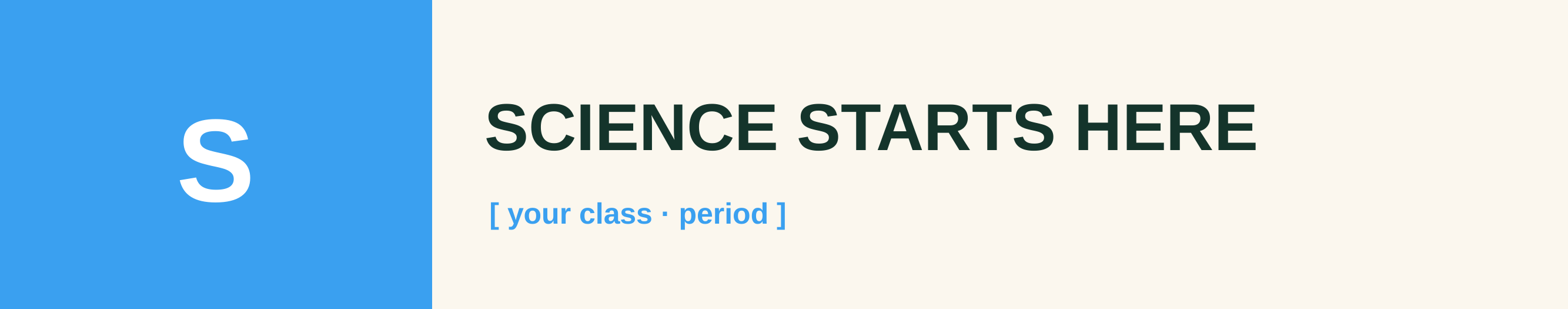

S
SCIENCE STARTS HERE
[ your class · period ]